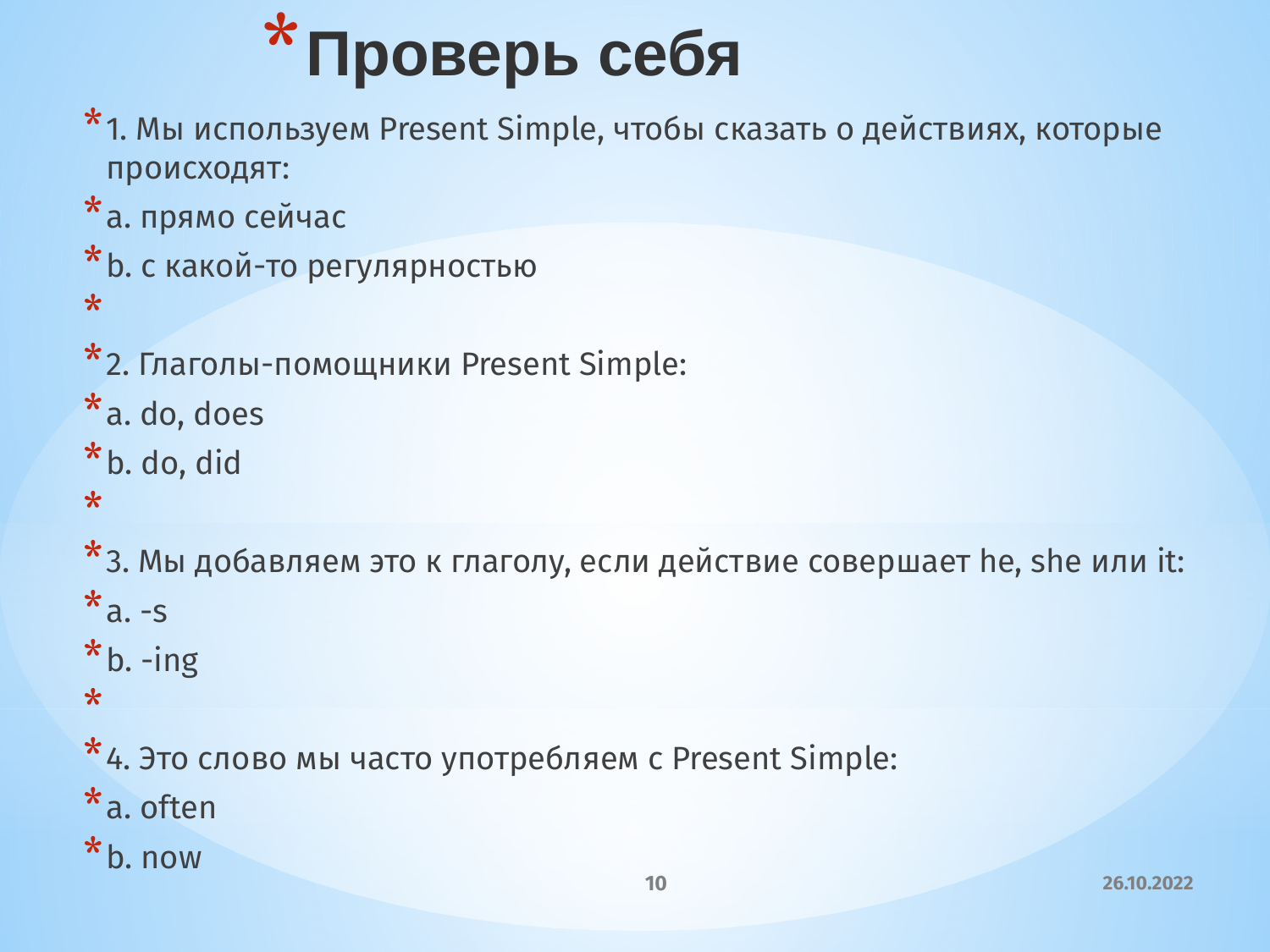

# Проверь себя
1. Мы используем Present Simple, чтобы сказать о действиях, которые происходят:
a. прямо сейчас
b. с какой-то регулярностью

2. Глаголы-помощники Present Simple:
a. do, does
b. do, did

3. Мы добавляем это к глаголу, если действие совершает he, she или it:
a. -s
b. -ing

4. Это слово мы часто употребляем с Present Simple:
a. often
b. now
10
26.10.2022